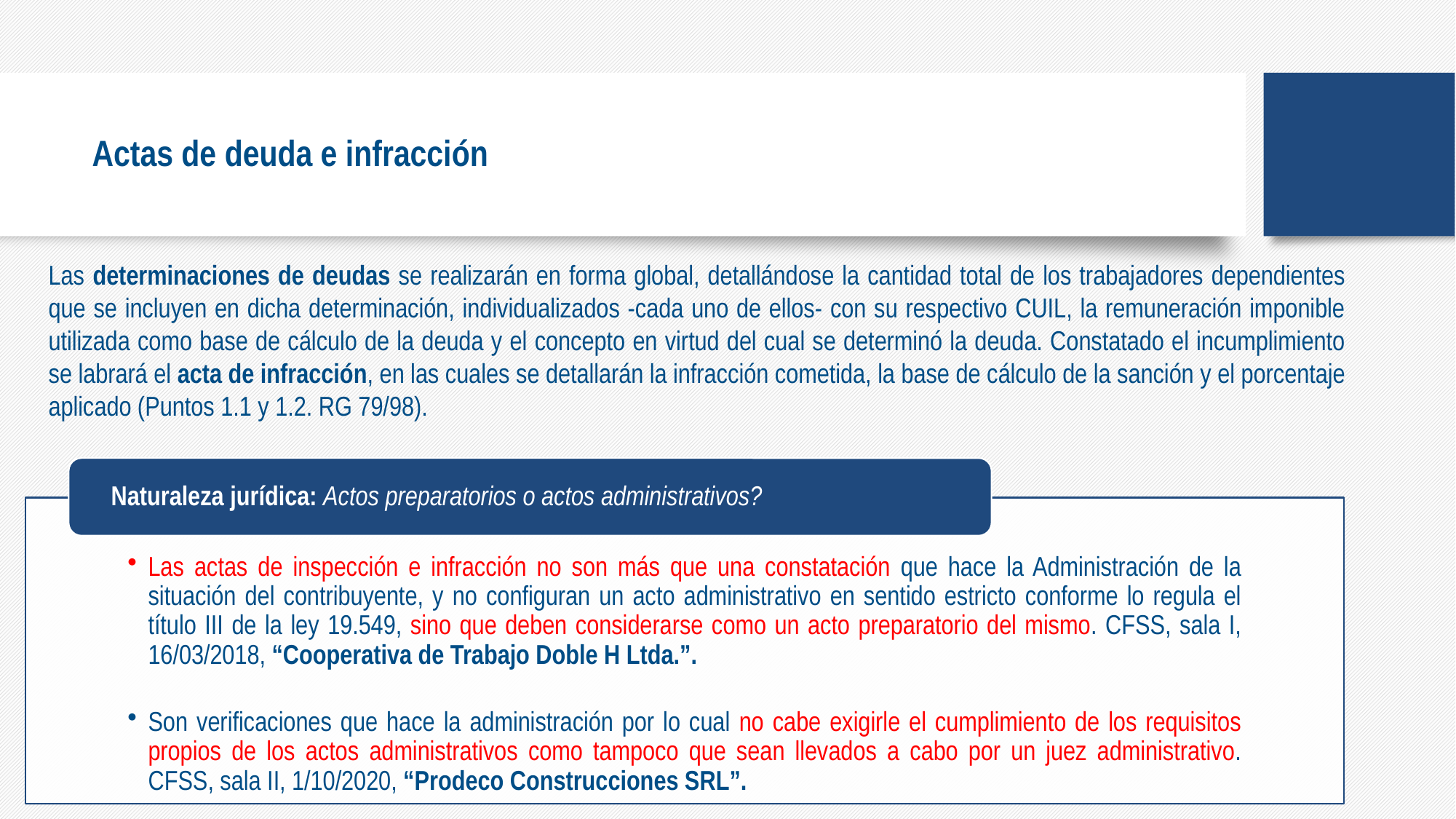

# Actas de deuda e infracción
Las determinaciones de deudas se realizarán en forma global, detallándose la cantidad total de los trabajadores dependientes que se incluyen en dicha determinación, individualizados -cada uno de ellos- con su respectivo CUIL, la remuneración imponible utilizada como base de cálculo de la deuda y el concepto en virtud del cual se determinó la deuda. Constatado el incumplimiento se labrará el acta de infracción, en las cuales se detallarán la infracción cometida, la base de cálculo de la sanción y el porcentaje aplicado (Puntos 1.1 y 1.2. RG 79/98).
Las actas de inspección e infracción no son más que una constatación que hace la Administración de la situación del contribuyente, y no configuran un acto administrativo en sentido estricto conforme lo regula el título III de la ley 19.549, sino que deben considerarse como un acto preparatorio del mismo. CFSS, sala I, 16/03/2018, “Cooperativa de Trabajo Doble H Ltda.”.

Son verificaciones que hace la administración por lo cual no cabe exigirle el cumplimiento de los requisitos propios de los actos administrativos como tampoco que sean llevados a cabo por un juez administrativo. CFSS, sala II, 1/10/2020, “Prodeco Construcciones SRL”.
Naturaleza jurídica: Actos preparatorios o actos administrativos?